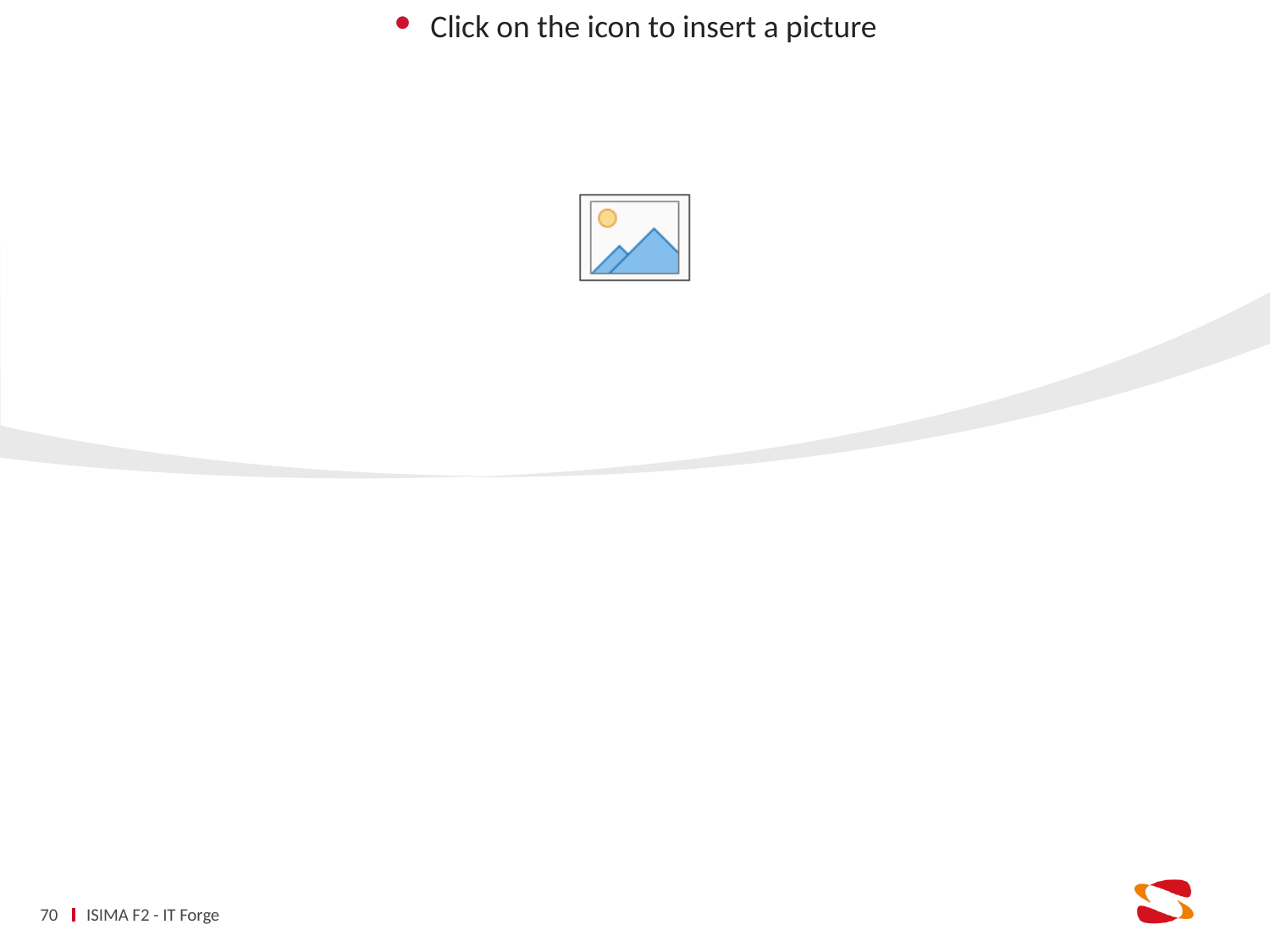

#

70
ISIMA F2 - IT Forge